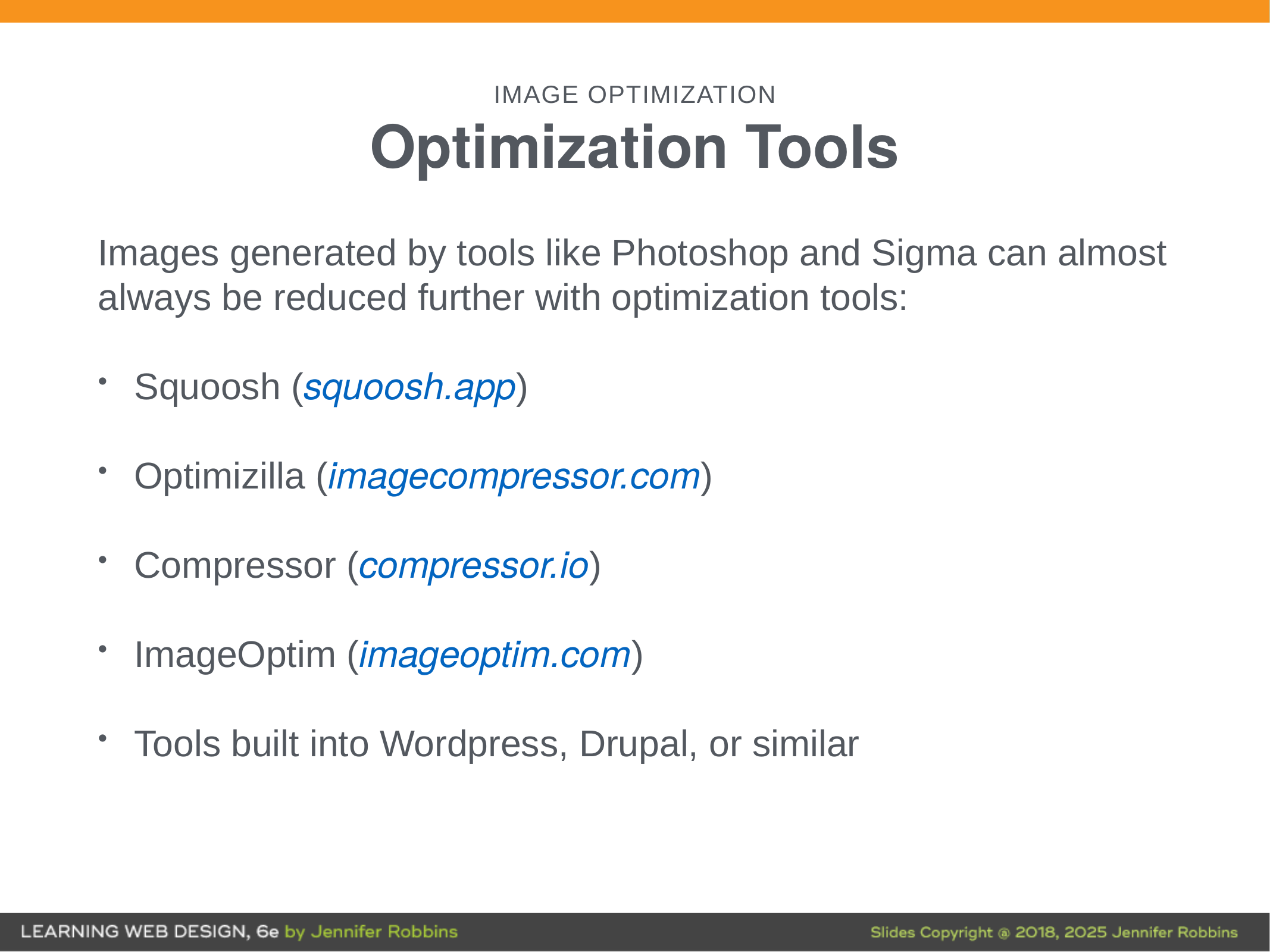

# IMAGE OPTIMIZATION
Optimization Tools
Images generated by tools like Photoshop and Sigma can almost always be reduced further with optimization tools:
Squoosh (squoosh.app)
Optimizilla (imagecompressor.com)
Compressor (compressor.io)
ImageOptim (imageoptim.com)
Tools built into Wordpress, Drupal, or similar